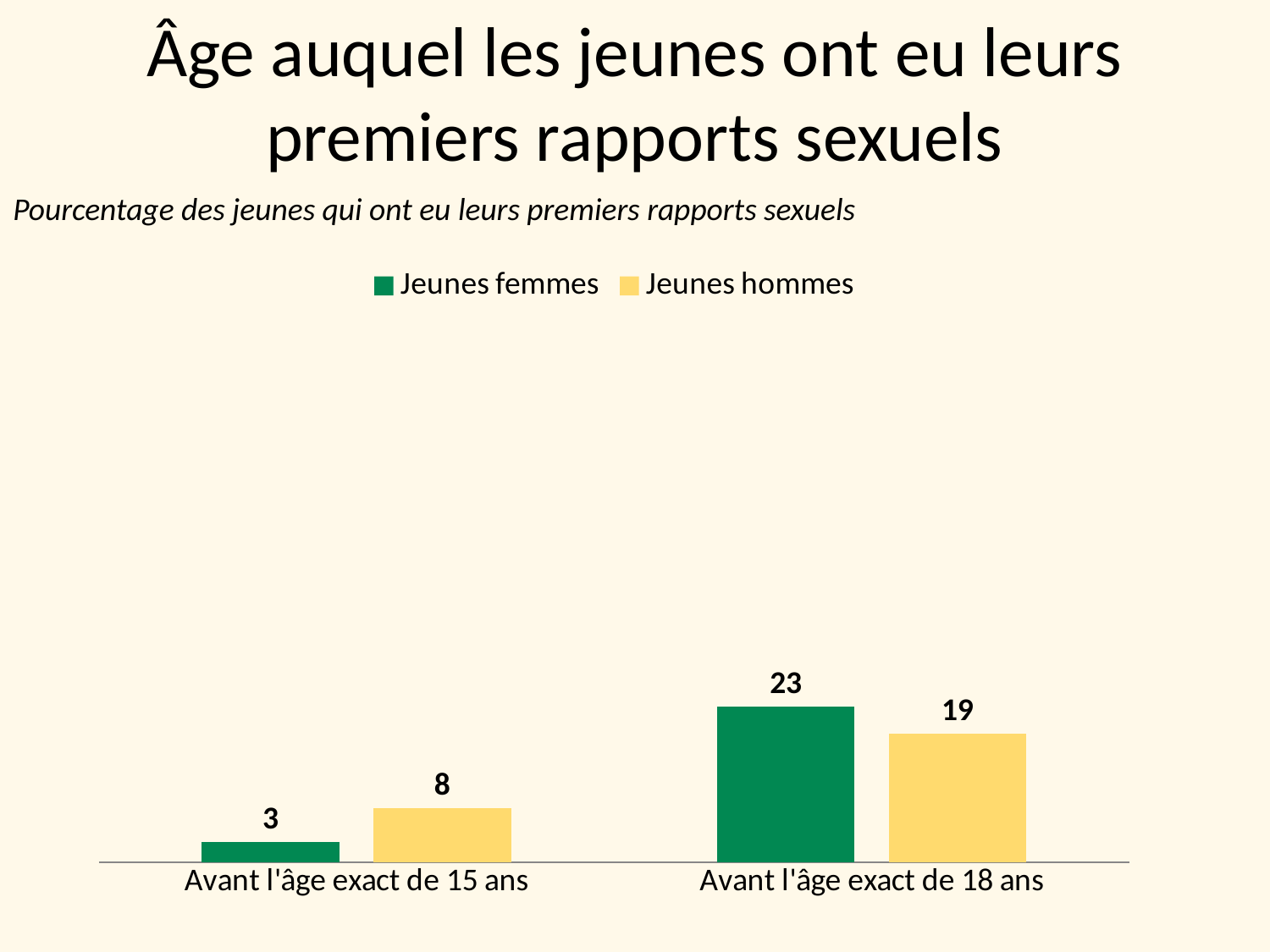

Âge auquel les jeunes ont eu leurs premiers rapports sexuels
Pourcentage des jeunes qui ont eu leurs premiers rapports sexuels

### Chart

| Category | Jeunes femmes | Jeunes hommes |
|---|---|---|
| Avant l'âge exact de 15 ans | 3.0 | 8.0 |
| Avant l'âge exact de 18 ans | 23.0 | 19.0 |